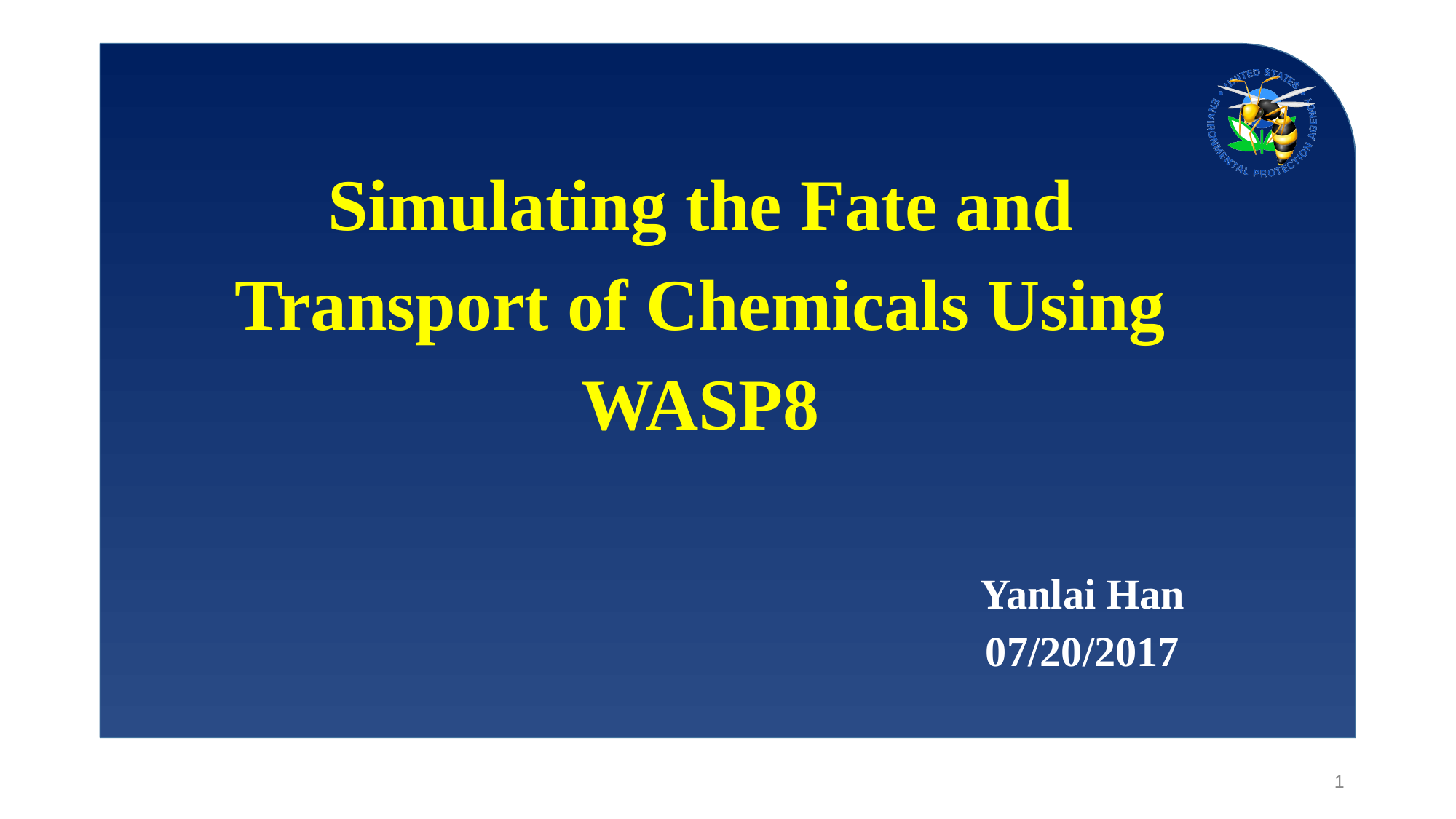

Simulating the Fate and Transport of Chemicals Using WASP8

Yanlai Han
07/20/2017

1